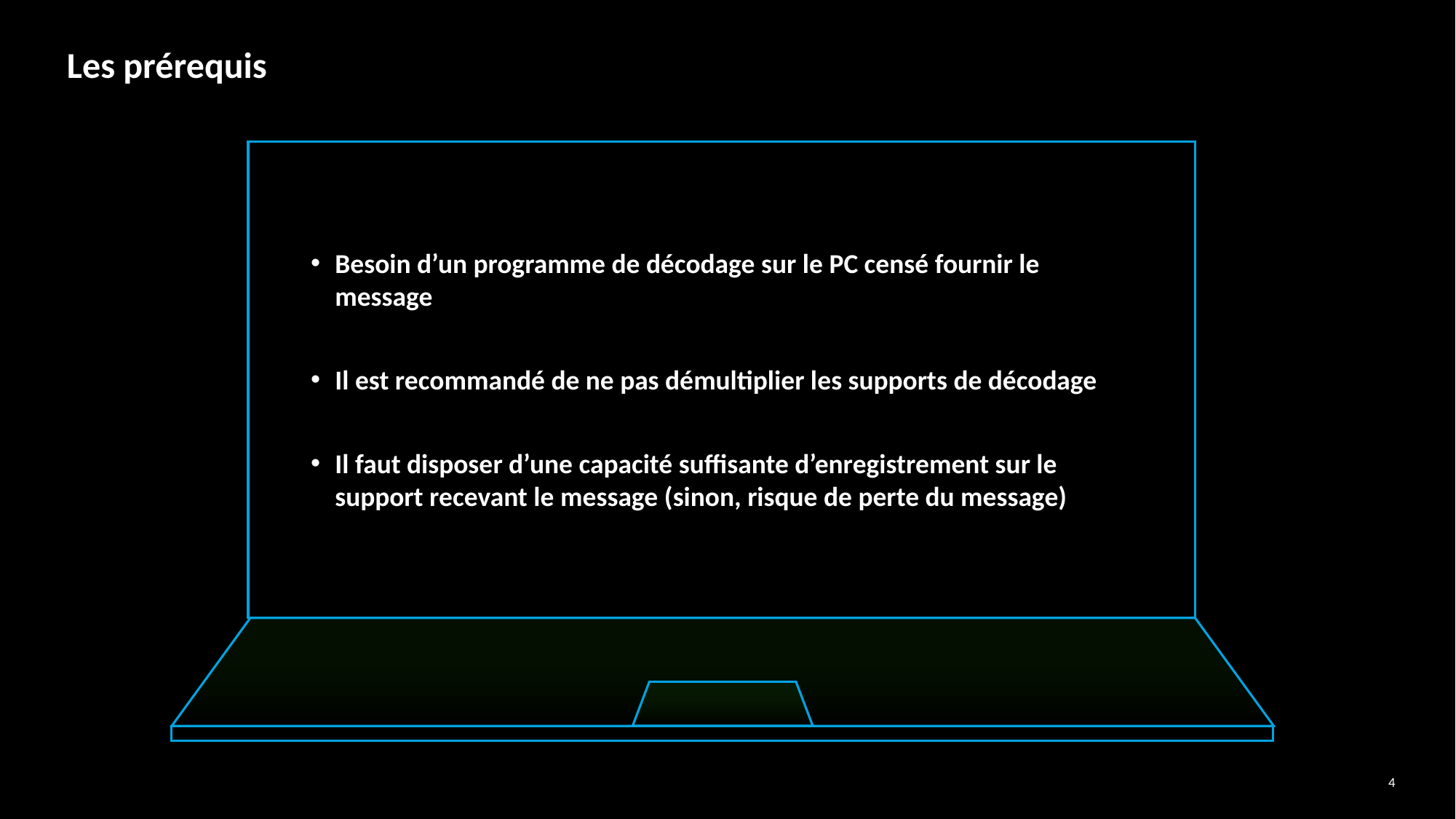

Les prérequis

Besoin d’un programme de décodage sur le PC censé fournir le message

Il est recommandé de ne pas démultiplier les supports de décodage

Il faut disposer d’une capacité suffisante d’enregistrement sur le support recevant le message (sinon, risque de perte du message)